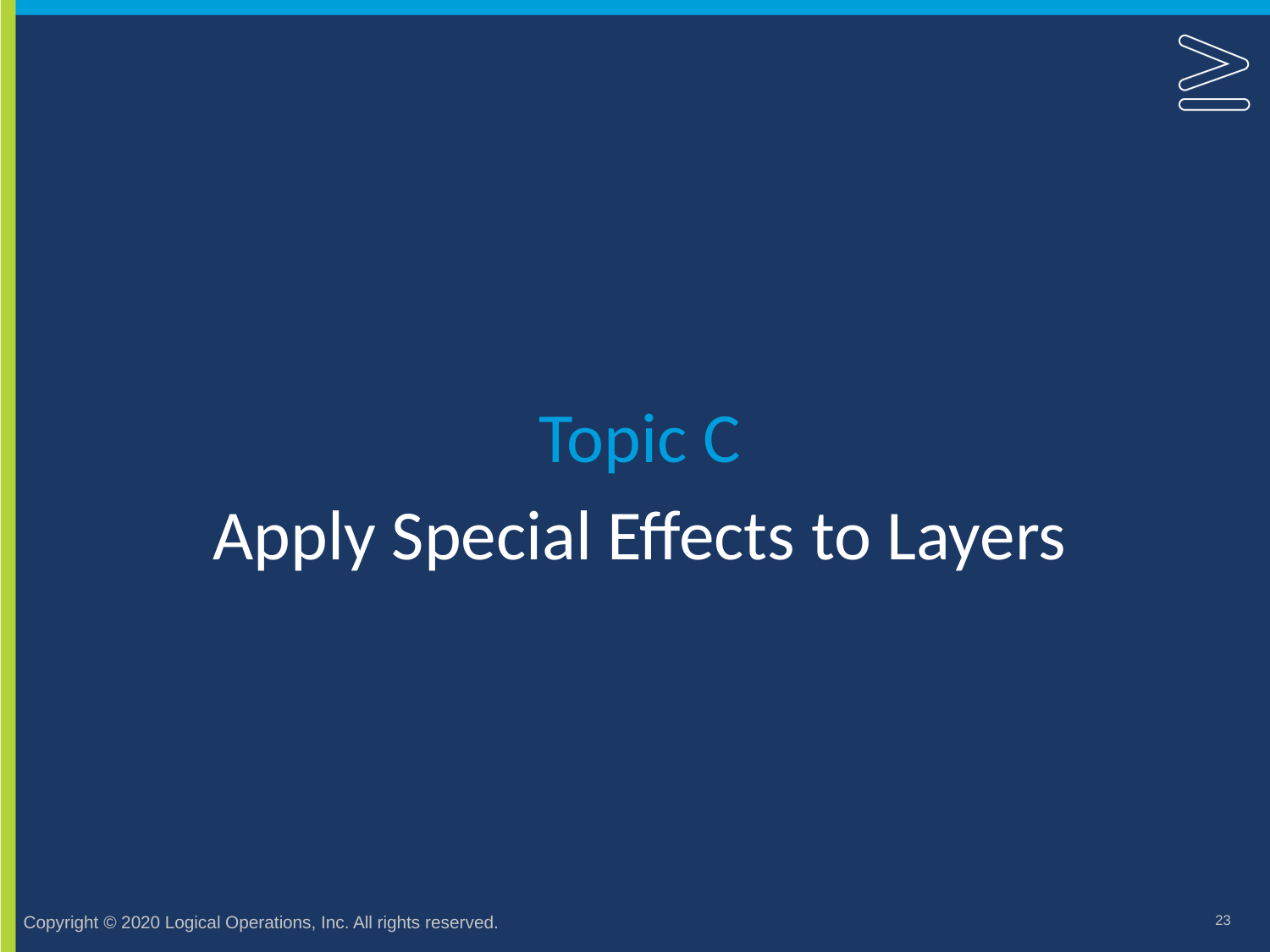

Topic C
# Apply Special Effects to Layers
23